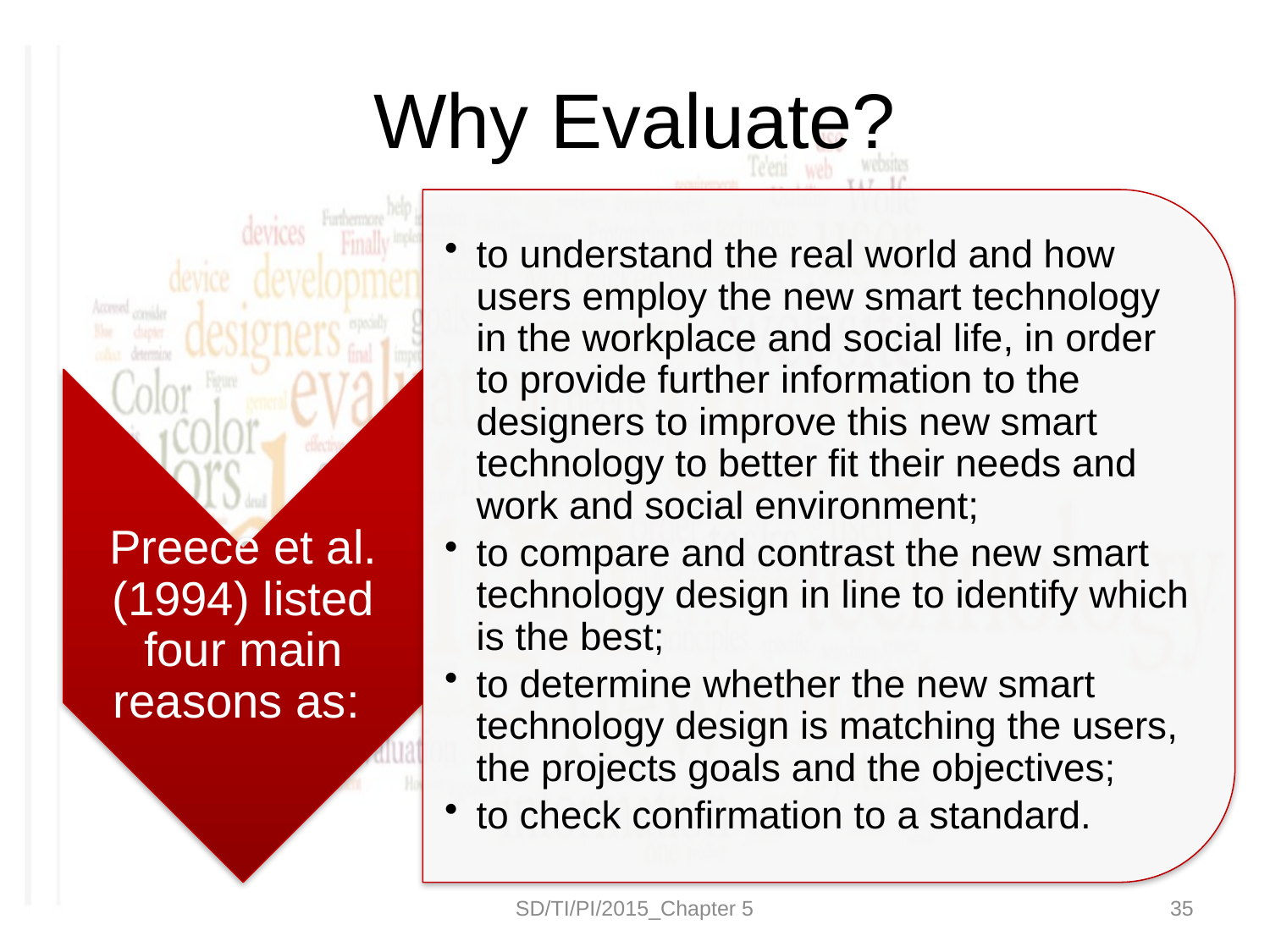

# Why Evaluate?
Preece et al. (1994) listed four main reasons as:
to understand the real world and how users employ the new smart technology in the workplace and social life, in order to provide further information to the designers to improve this new smart technology to better fit their needs and work and social environment;
to compare and contrast the new smart technology design in line to identify which is the best;
to determine whether the new smart technology design is matching the users, the projects goals and the objectives;
to check confirmation to a standard.
SD/TI/PI/2015_Chapter 5
35